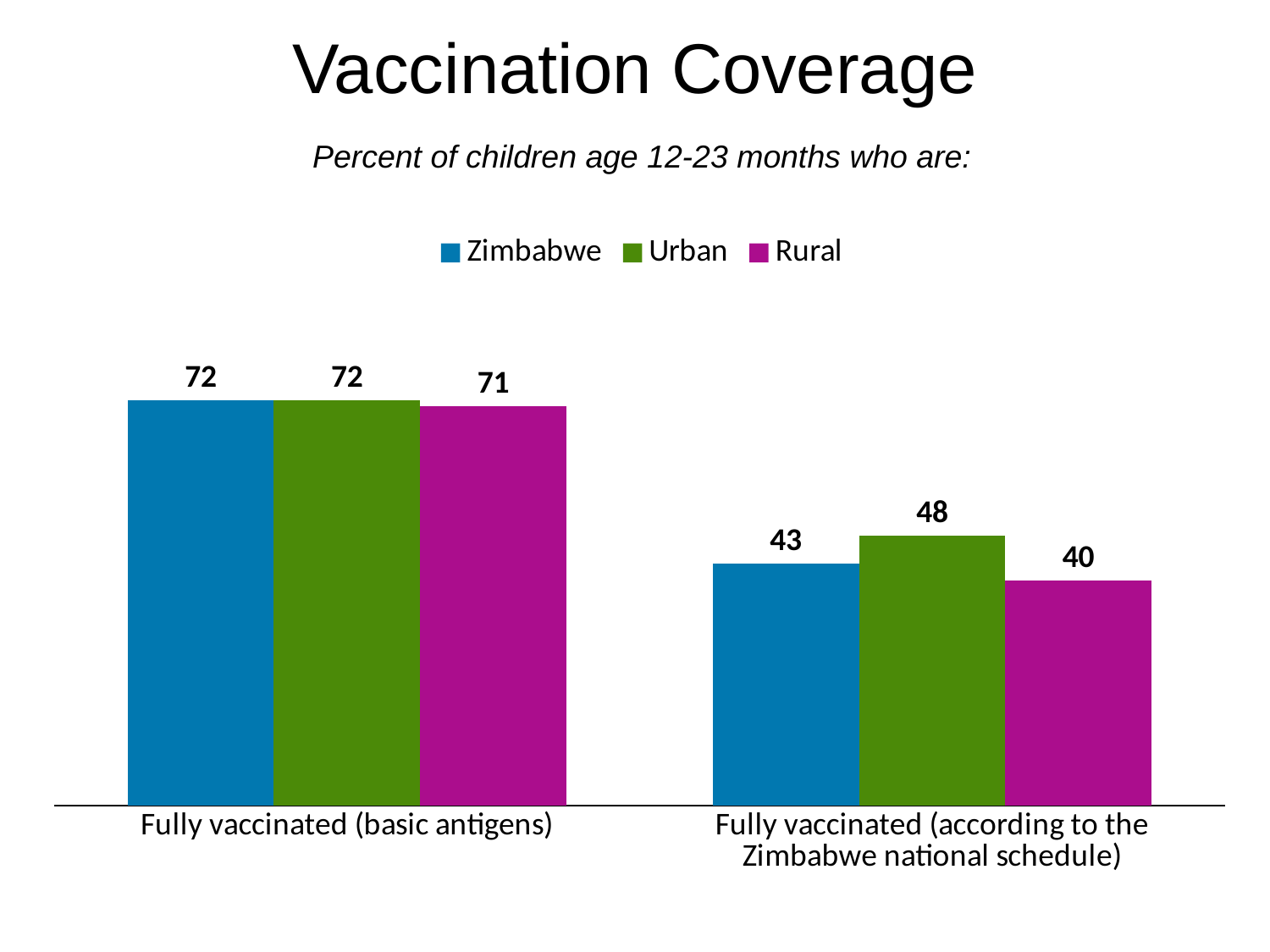

# Vaccination Coverage
Percent of children age 12-23 months who are:

### Chart

| Category | Zimbabwe | Urban | Rural |
|---|---|---|---|
| Fully vaccinated (basic antigens) | 72.0 | 72.0 | 71.0 |
| Fully vaccinated (according to the Zimbabwe national schedule) | 43.0 | 48.0 | 40.0 |